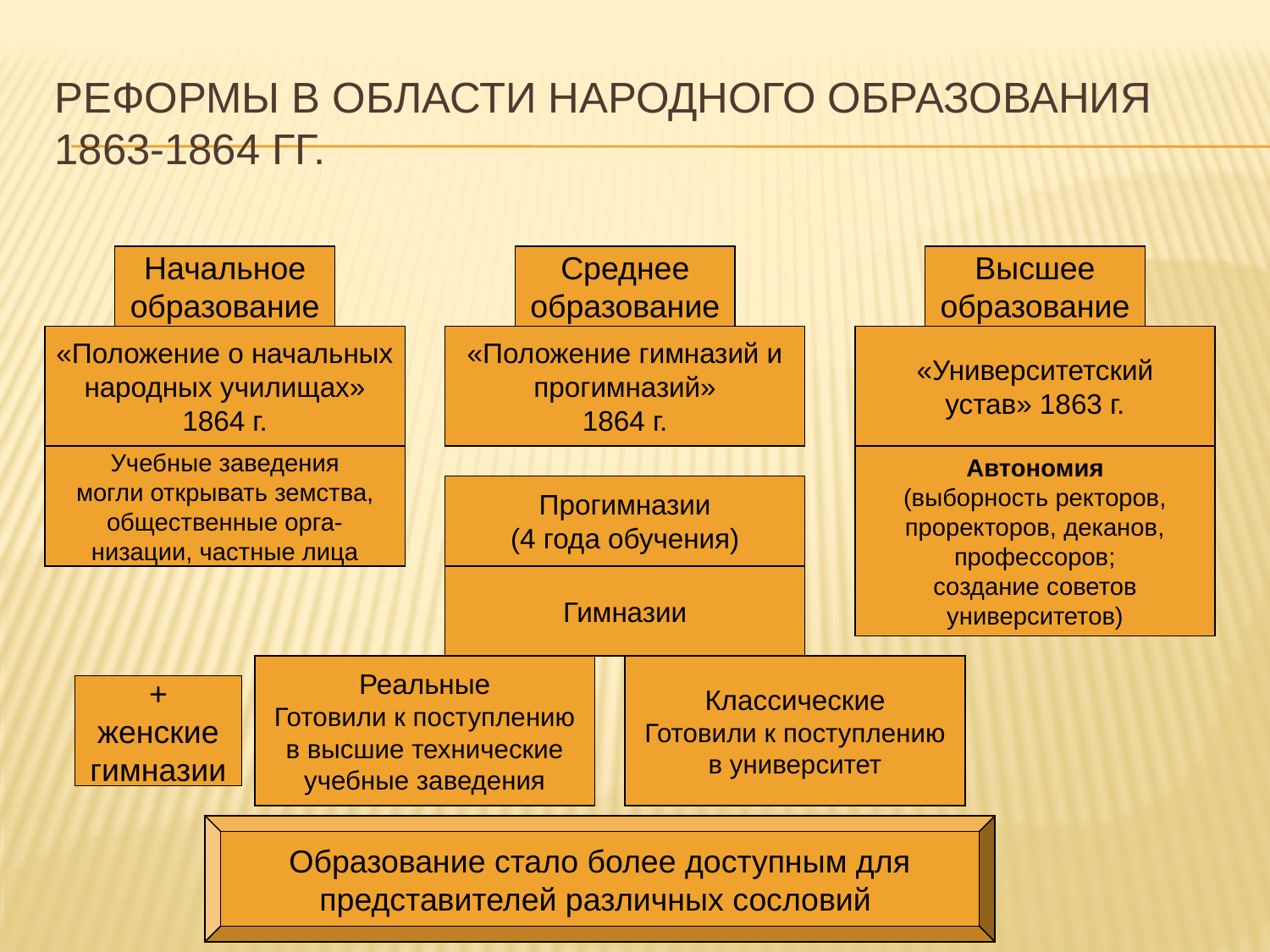

# Реформы в области народного образования 1863-1864 гг.
Начальное
образование
Среднее
образование
Высшее
образование
«Положение о начальных
народных училищах»
1864 г.
«Положение гимназий и
прогимназий»
1864 г.
«Университетский
устав» 1863 г.
Учебные заведения
могли открывать земства,
общественные орга-
низации, частные лица
Автономия
(выборность ректоров,
проректоров, деканов,
профессоров;
создание советов
университетов)
Прогимназии
(4 года обучения)
Гимназии
Реальные
Готовили к поступлению
в высшие технические
учебные заведения
Классические
Готовили к поступлению
в университет
+
женские
гимназии
Образование стало более доступным для
представителей различных сословий